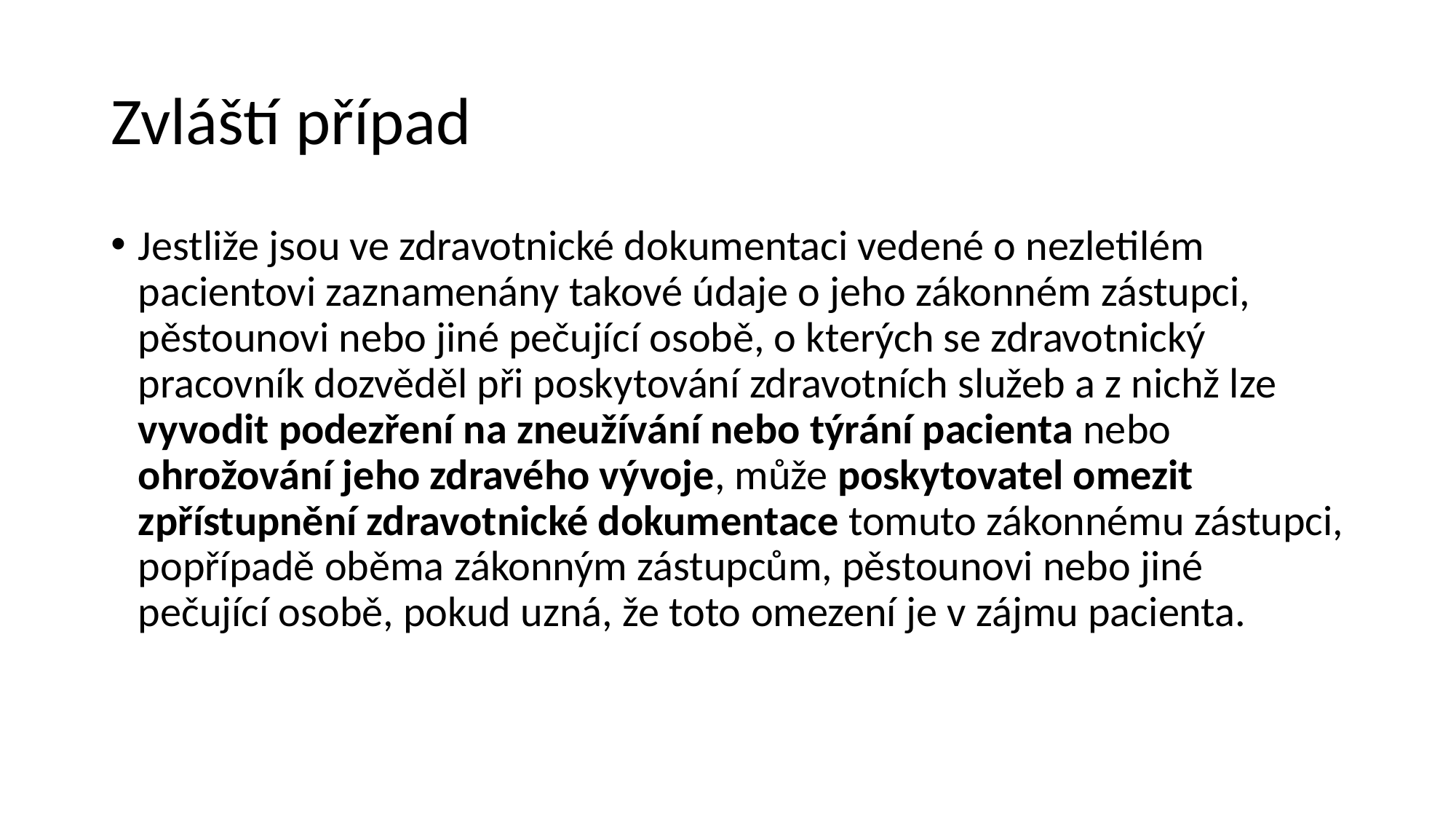

# Zvláští případ
Jestliže jsou ve zdravotnické dokumentaci vedené o nezletilém pacientovi zaznamenány takové údaje o jeho zákonném zástupci, pěstounovi nebo jiné pečující osobě, o kterých se zdravotnický pracovník dozvěděl při poskytování zdravotních služeb a z nichž lze vyvodit podezření na zneužívání nebo týrání pacienta nebo ohrožování jeho zdravého vývoje, může poskytovatel omezit zpřístupnění zdravotnické dokumentace tomuto zákonnému zástupci, popřípadě oběma zákonným zástupcům, pěstounovi nebo jiné pečující osobě, pokud uzná, že toto omezení je v zájmu pacienta.